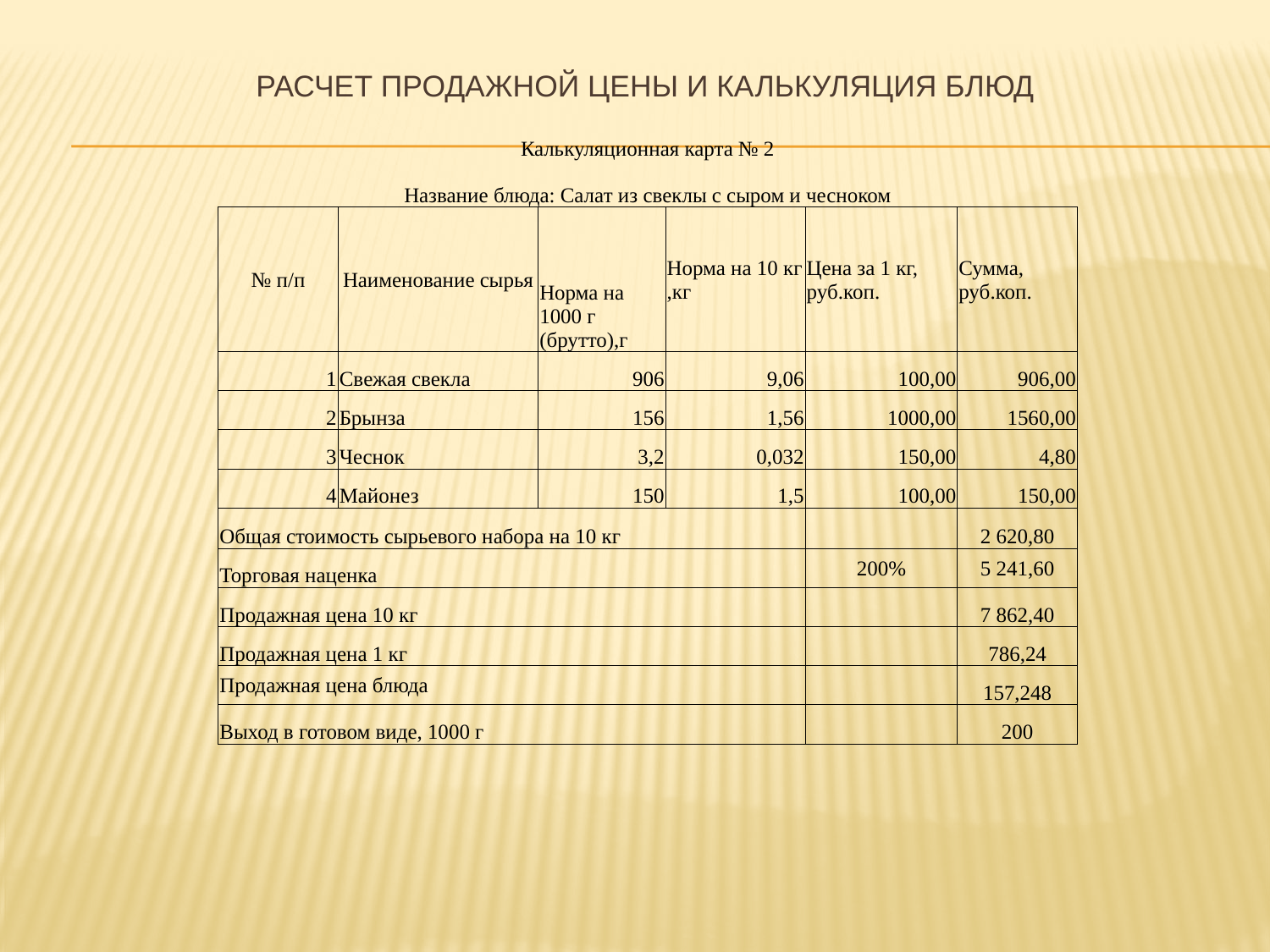

# Расчет продажной цены и калькуляция блюд
| Калькуляционная карта № 2 |  |  |  |  |  |
| --- | --- | --- | --- | --- | --- |
| Название блюда: Салат из свеклы с сыром и чесноком |  |  |  |  |  |
| № п/п | Наименование сырья | Норма на 1000 г (брутто),г | Норма на 10 кг ,кг | Цена за 1 кг, руб.коп. | Сумма, руб.коп. |
| 1 | Свежая свекла | 906 | 9,06 | 100,00 | 906,00 |
| 2 | Брынза | 156 | 1,56 | 1000,00 | 1560,00 |
| 3 | Чеснок | 3,2 | 0,032 | 150,00 | 4,80 |
| 4 | Майонез | 150 | 1,5 | 100,00 | 150,00 |
| Общая стоимость сырьевого набора на 10 кг |  |  |  |  | 2 620,80 |
| Торговая наценка |  |  |  | 200% | 5 241,60 |
| Продажная цена 10 кг |  |  |  |  | 7 862,40 |
| Продажная цена 1 кг |  |  |  |  | 786,24 |
| Продажная цена блюда |  |  |  |  | 157,248 |
| Выход в готовом виде, 1000 г |  |  |  |  | 200 |